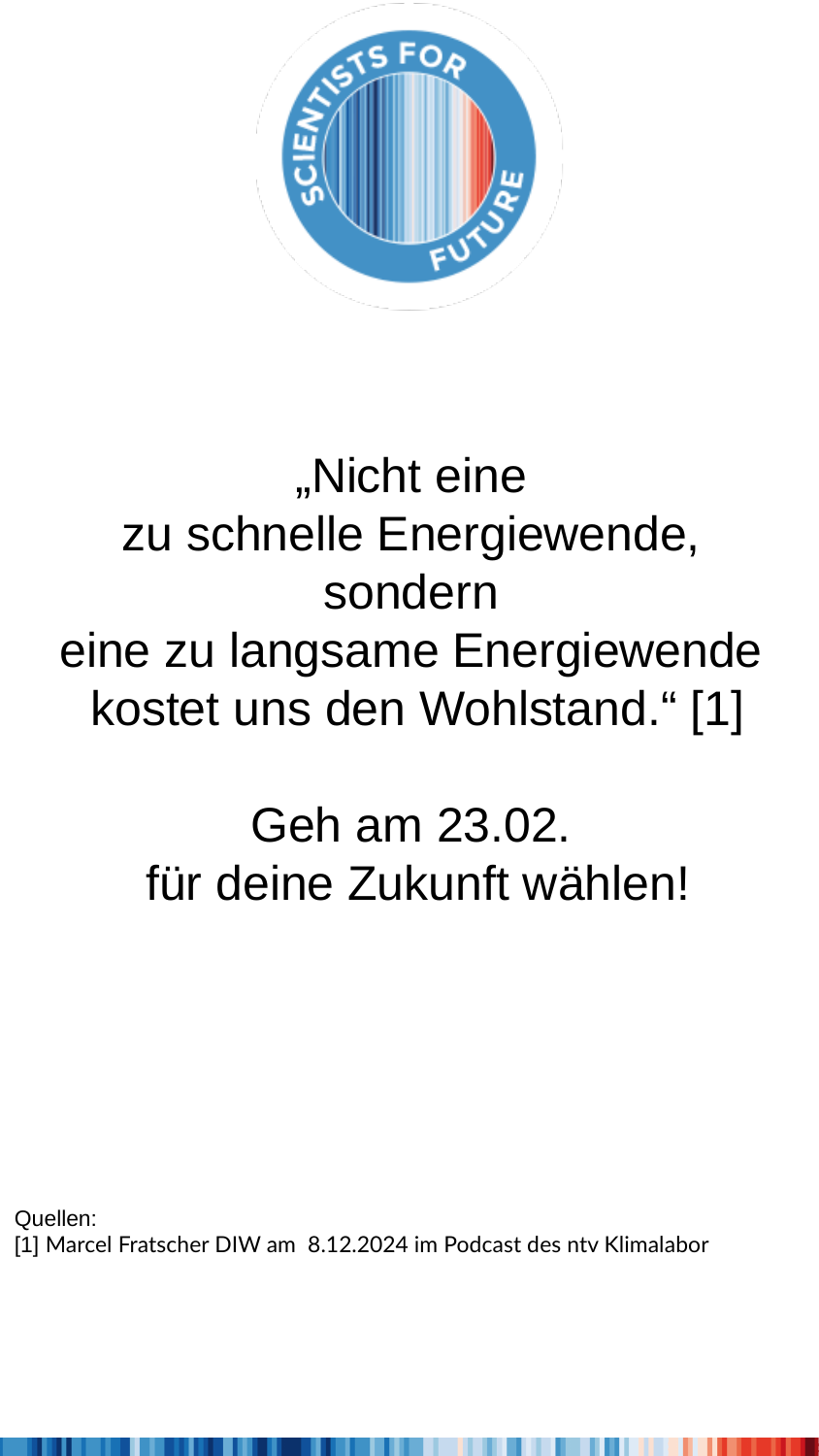

„Nicht eine
zu schnelle Energiewende,
sondern
eine zu langsame Energiewende
kostet uns den Wohlstand.“ [1]

Geh am 23.02.
für deine Zukunft wählen!
Quellen:
[1] Marcel Fratscher DIW am  8.12.2024 im Podcast des ntv Klimalabor